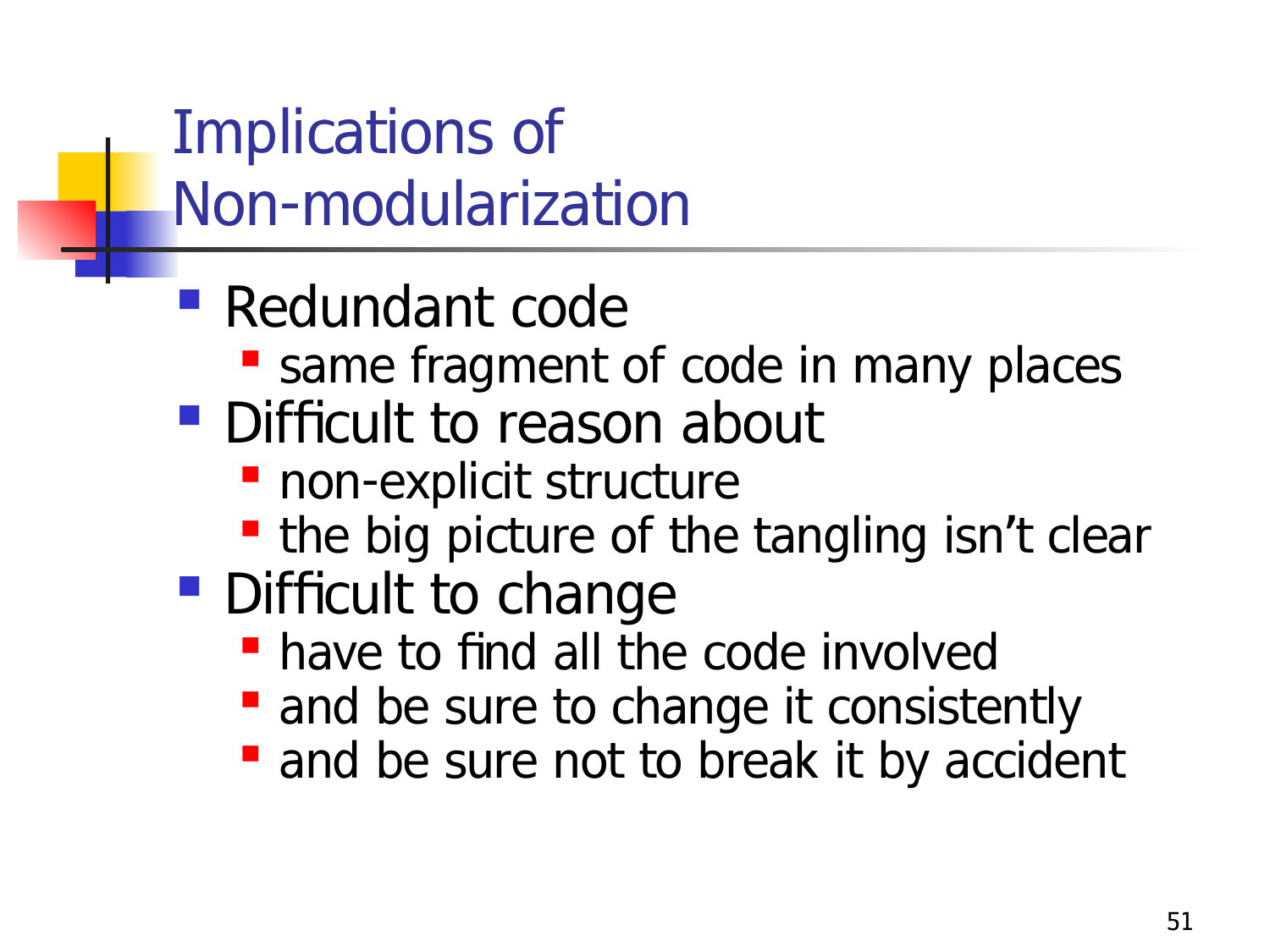

# Implications of Non-modularization
Redundant code
same fragment of code in many places
Difficult to reason about
non-explicit structure
the big picture of the tangling isn’t clear
Difficult to change
have to find all the code involved
and be sure to change it consistently
and be sure not to break it by accident
51